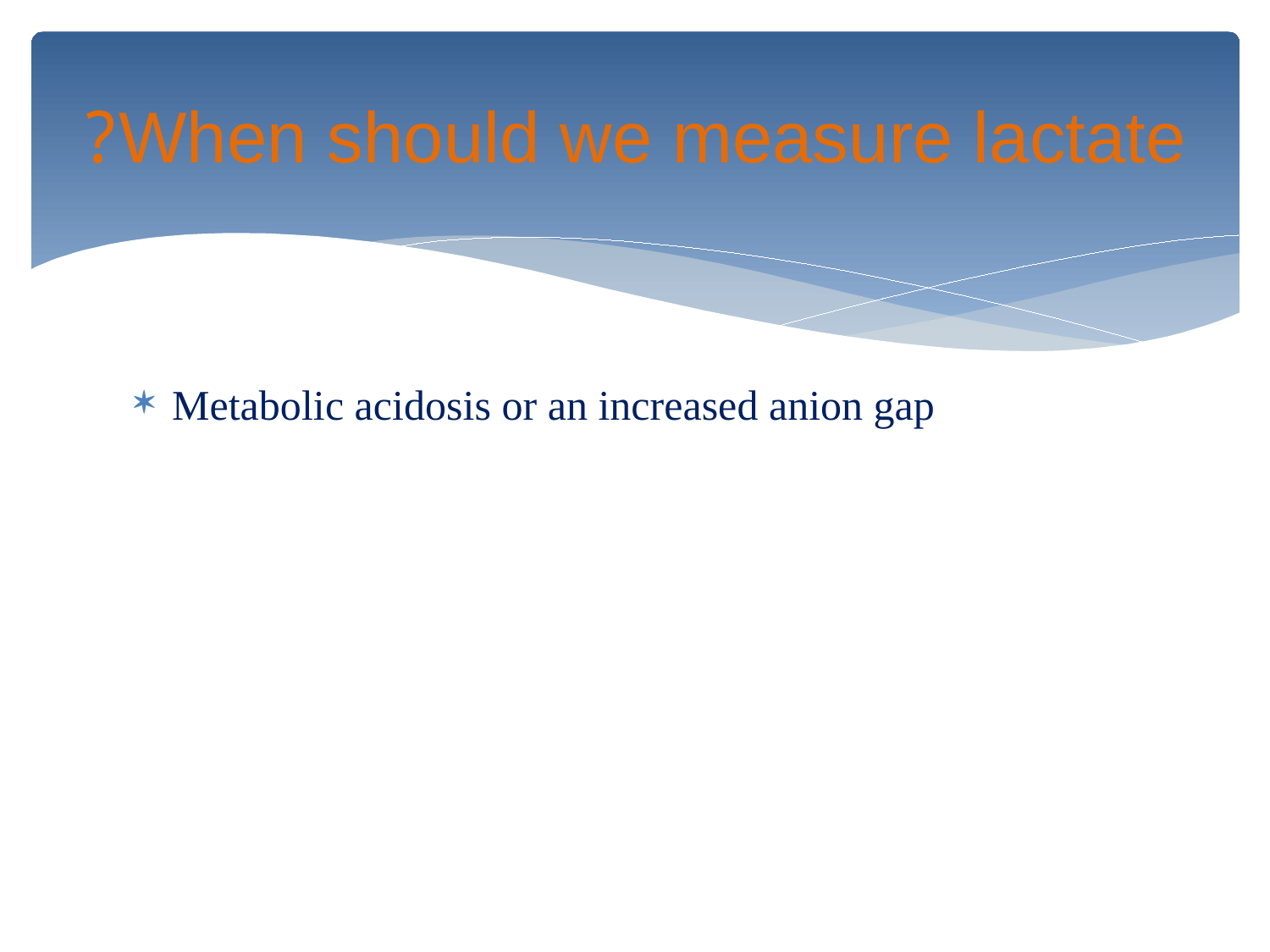

# When should we measure lactate?
Metabolic acidosis or an increased anion gap